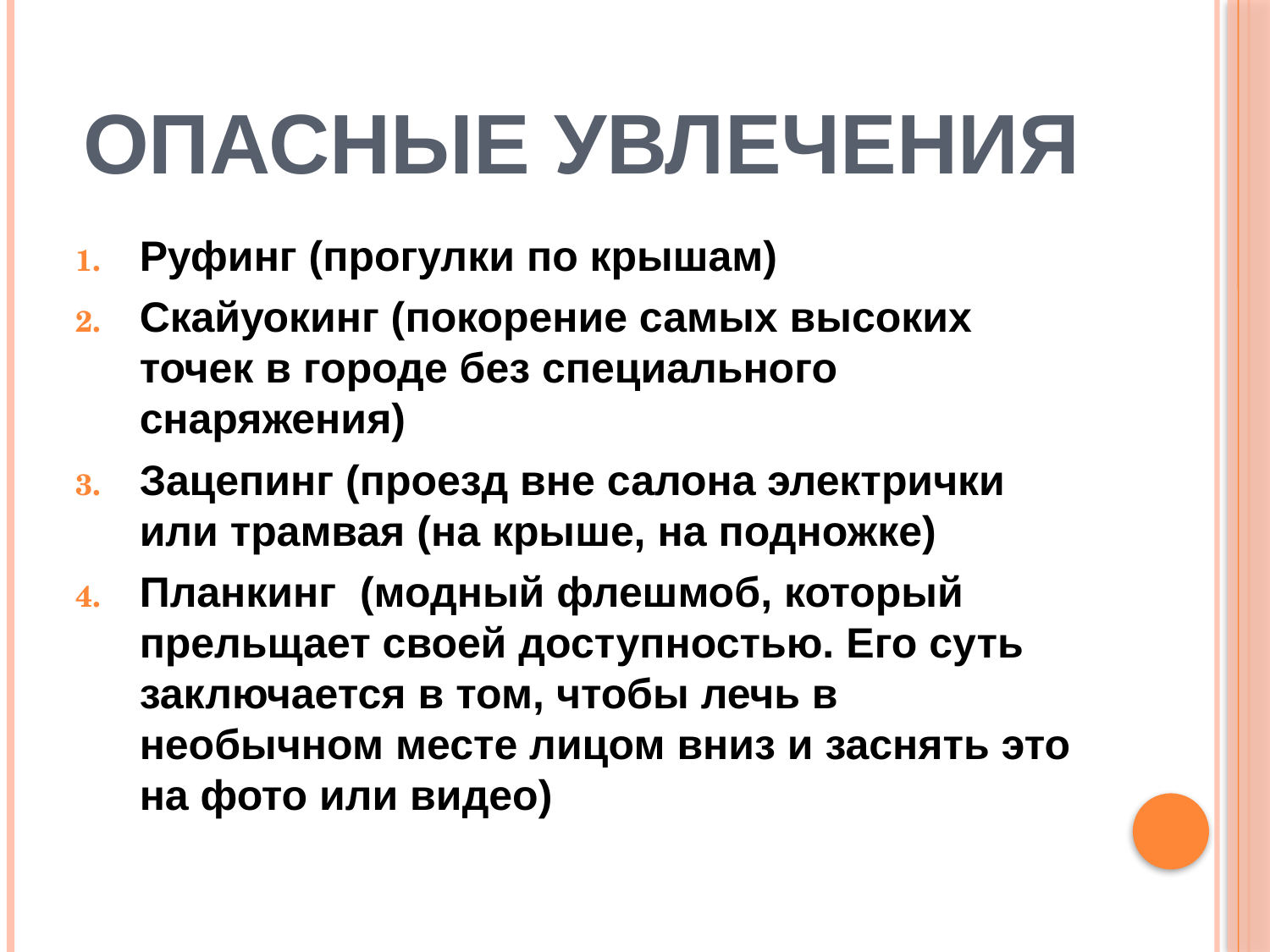

# Опасные увлечения
Руфинг (прогулки по крышам)
Скайуокинг (покорение самых высоких точек в городе без специального снаряжения)
Зацепинг (проезд вне салона электрички или трамвая (на крыше, на подножке)
Планкинг  (модный флешмоб, который прельщает своей доступностью. Его суть заключается в том, чтобы лечь в необычном месте лицом вниз и заснять это на фото или видео)